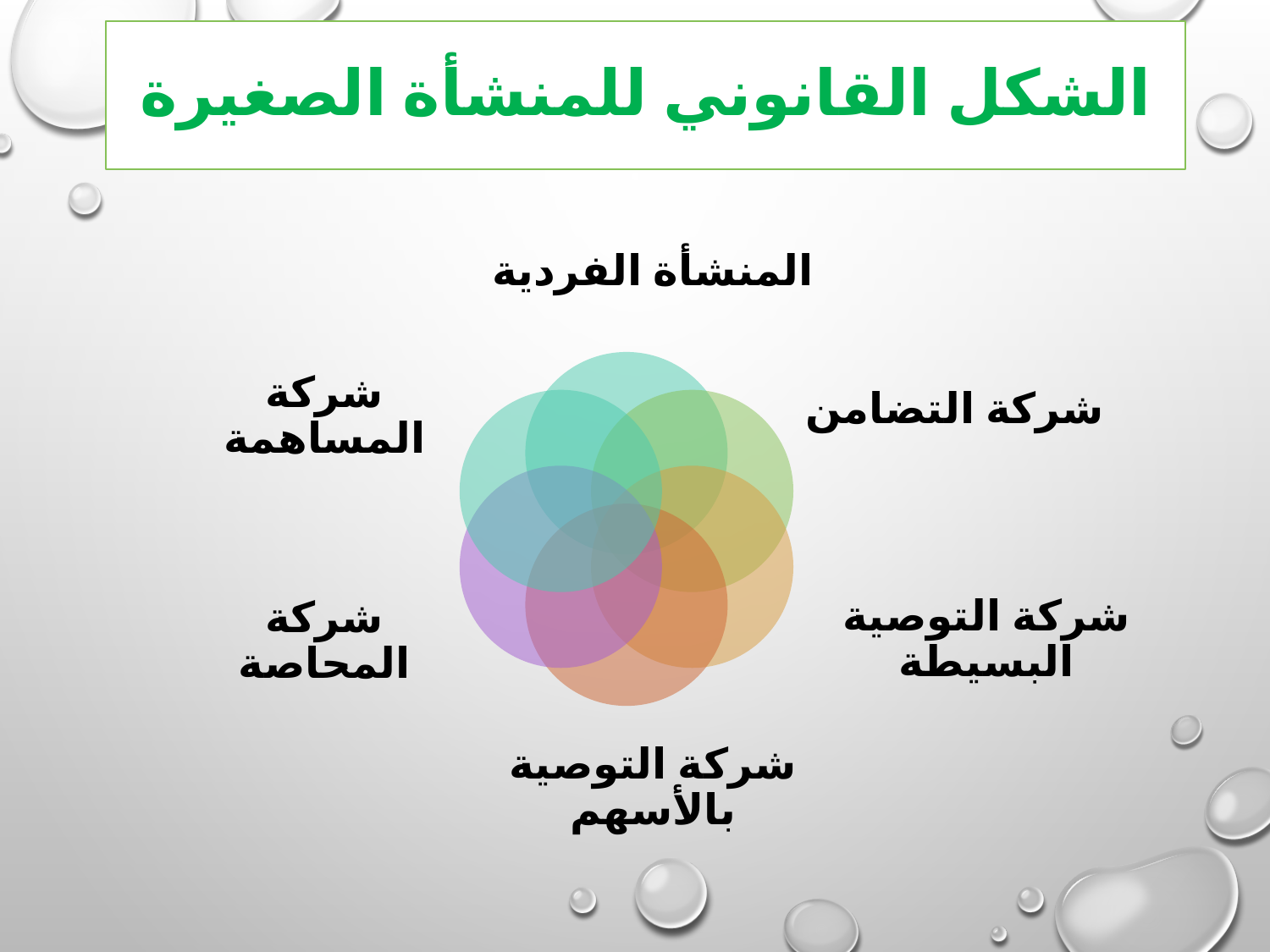

# الشكل القانوني للمنشأة الصغيرة
المنشأة الفردية
شركة التضامن
شركة التوصية البسيطة
شركة التوصية بالأسهم
شركة المحاصة
شركة المساهمة